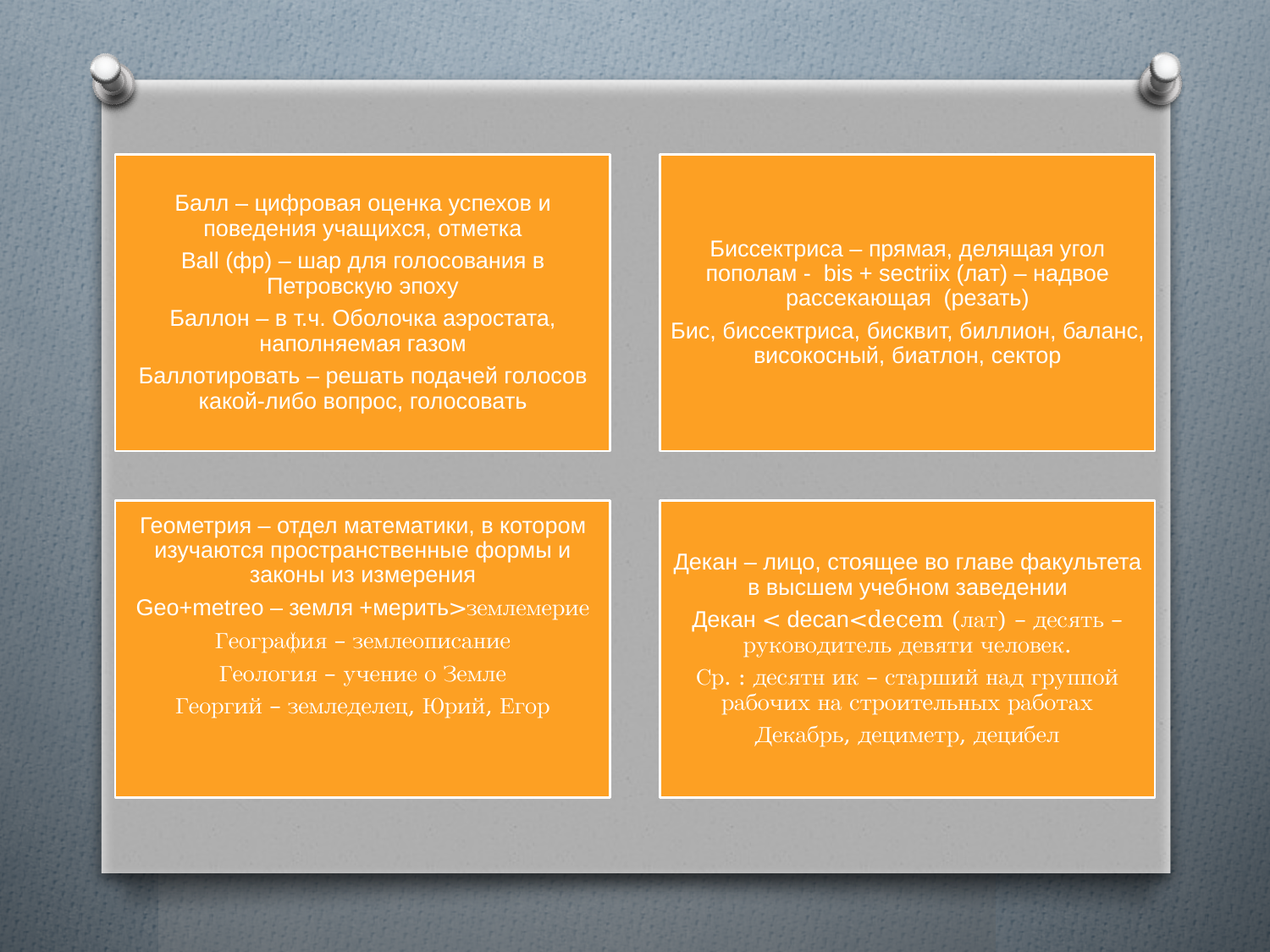

Балл – цифровая оценка успехов и поведения учащихся, отметка
Ball (фр) – шар для голосования в Петровскую эпоху
Баллон – в т.ч. Оболочка аэростата, наполняемая газом
Баллотировать – решать подачей голосов какой-либо вопрос, голосовать
Биссектриса – прямая, делящая угол пополам -  bis + sectriix (лат) – надвое рассекающая  (резать)
Бис, биссектриса, бисквит, биллион, баланс, високосный, биатлон, сектор
Геометрия – отдел математики, в котором изучаются пространственные формы и законы из измерения
Geo+metreo – земля +мерить>землемерие
География – землеописание
Геология – учение о Земле
Георгий – земледелец, Юрий, Егор

Декан – лицо, стоящее во главе факультета в высшем учебном заведении
Декан < decan<decem (лат) – десять – руководитель девяти человек.
Ср. : десятн ик – старший над группой рабочих на строительных работах
Декабрь, дециметр, децибел